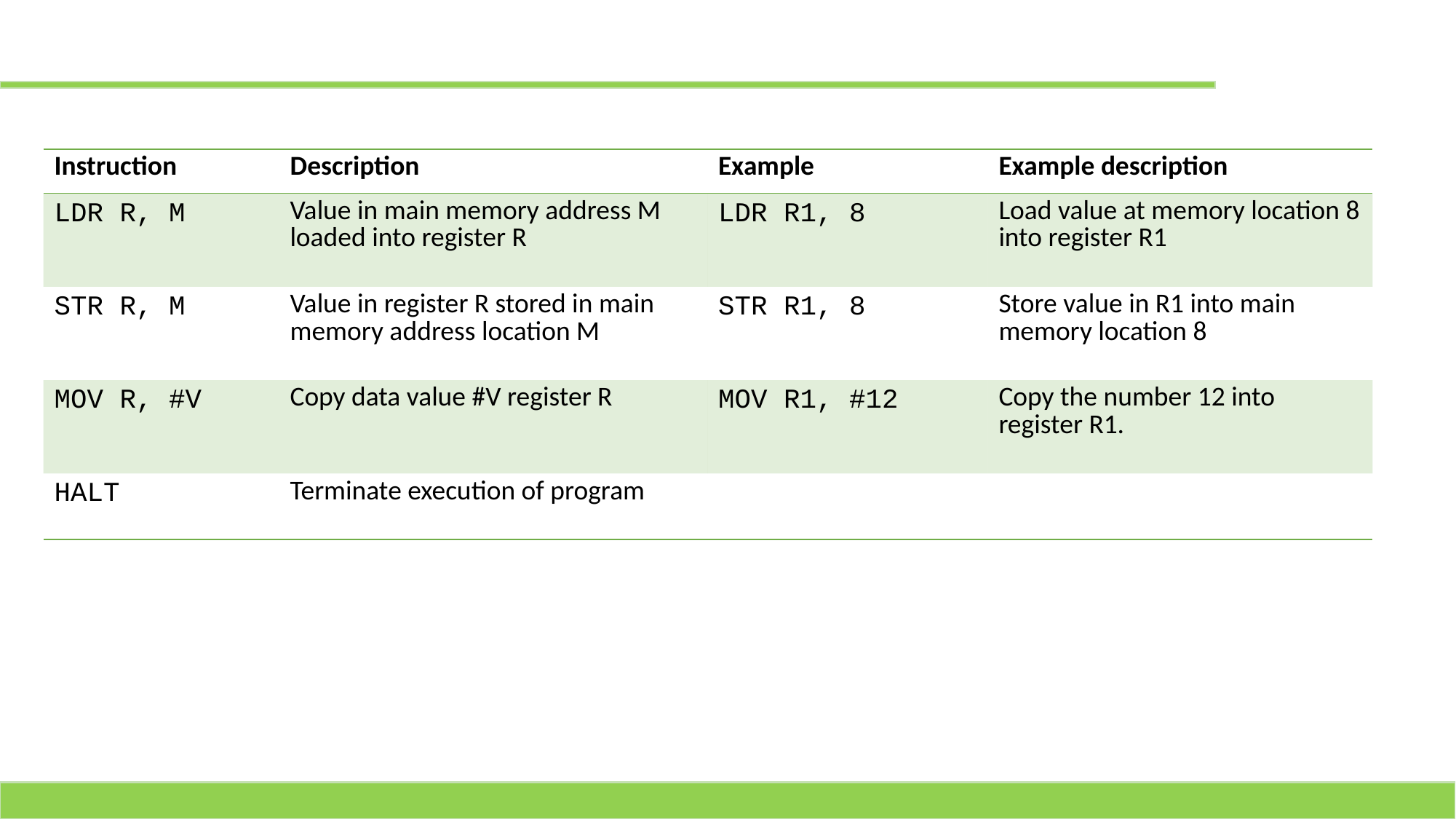

# Assembler instructions: Data transfer (AQA instruction set)
| Instruction | Description | Example | Example description |
| --- | --- | --- | --- |
| LDR R, M | Value in main memory address M loaded into register R | LDR R1, 8 | Load value at memory location 8 into register R1 |
| STR R, M | Value in register R stored in main memory address location M | STR R1, 8 | Store value in R1 into main memory location 8 |
| MOV R, #V | Copy data value #V register R | MOV R1, #12 | Copy the number 12 into register R1. |
| HALT | Terminate execution of program |  |  |